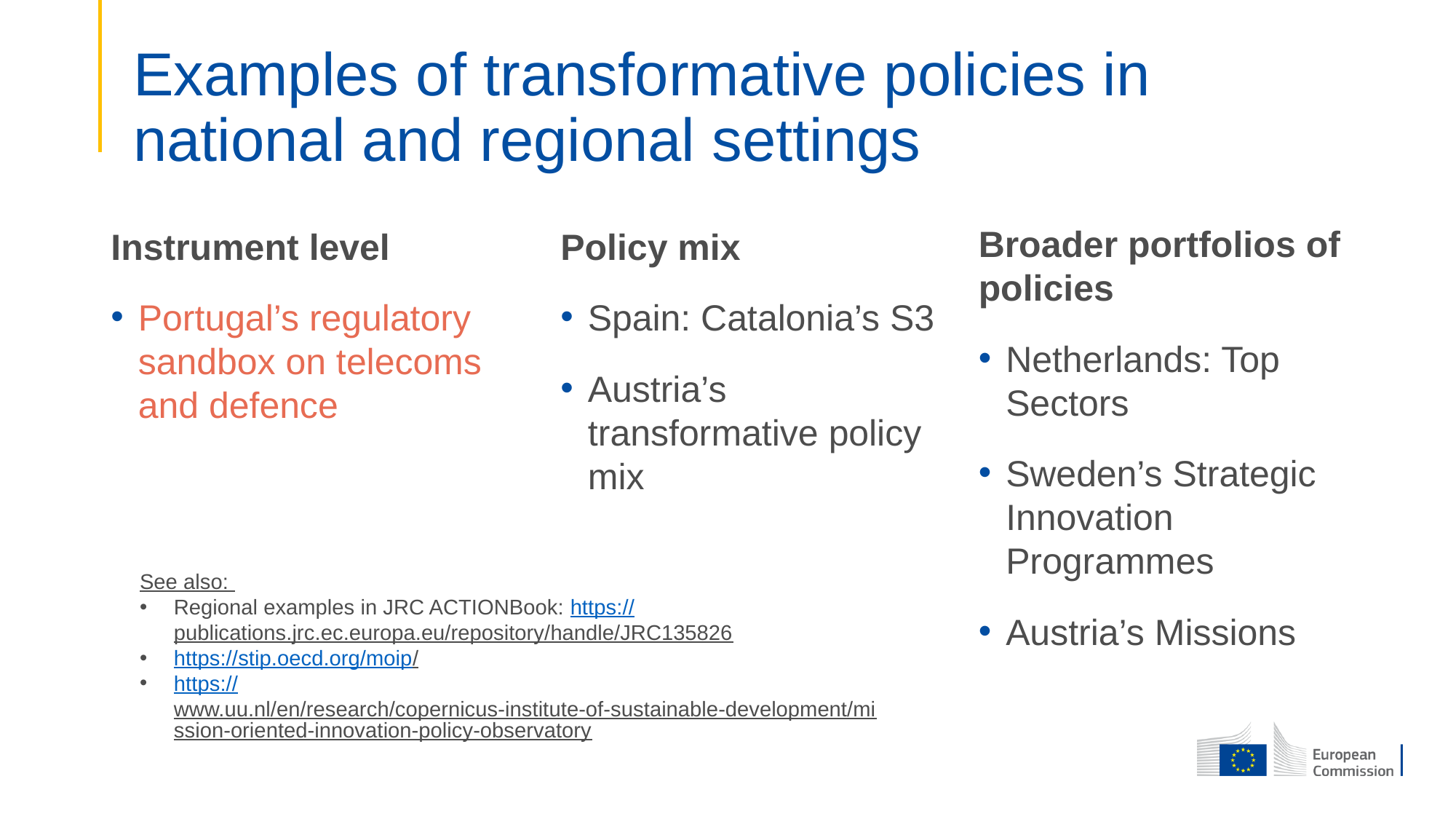

# Examples of transformative policies in national and regional settings
Broader portfolios of policies
Netherlands: Top Sectors
Sweden’s Strategic Innovation Programmes
Austria’s Missions

Policy mix
Spain: Catalonia’s S3
Austria’s transformative policy mix
Instrument level
Portugal’s regulatory sandbox on telecoms and defence
See also:
Regional examples in JRC ACTIONBook: https://publications.jrc.ec.europa.eu/repository/handle/JRC135826
https://stip.oecd.org/moip/
https://www.uu.nl/en/research/copernicus-institute-of-sustainable-development/mission-oriented-innovation-policy-observatory